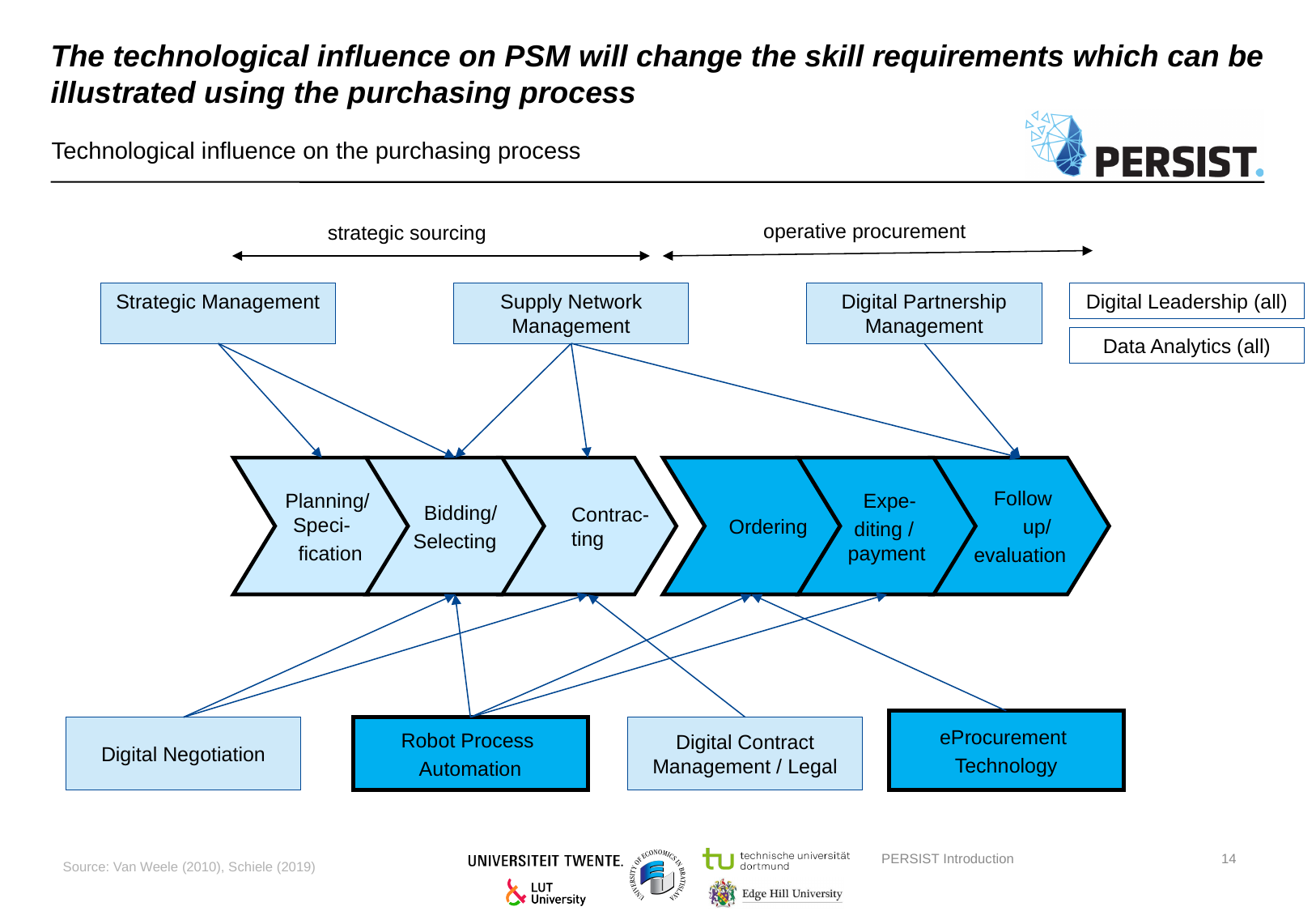

# The technological influence on PSM will change the skill requirements which can be illustrated using the purchasing process
Technological influence on the purchasing process
operative procurement
strategic sourcing
Strategic Management

Supply Network Management
Digital Partnership Management
Digital Leadership (all)
Data Analytics (all)
   Planning/
Speci-
   fication
  Bidding/
Selecting
        Contrac-
ting
      Ordering
 Expe-
diting /
payment
 Follow
      up/
evaluation
eProcurement
Technology
Digital Negotiation
Robot Process
Automation
Digital Contract Management / Legal
Source: Van Weele (2010), Schiele (2019)